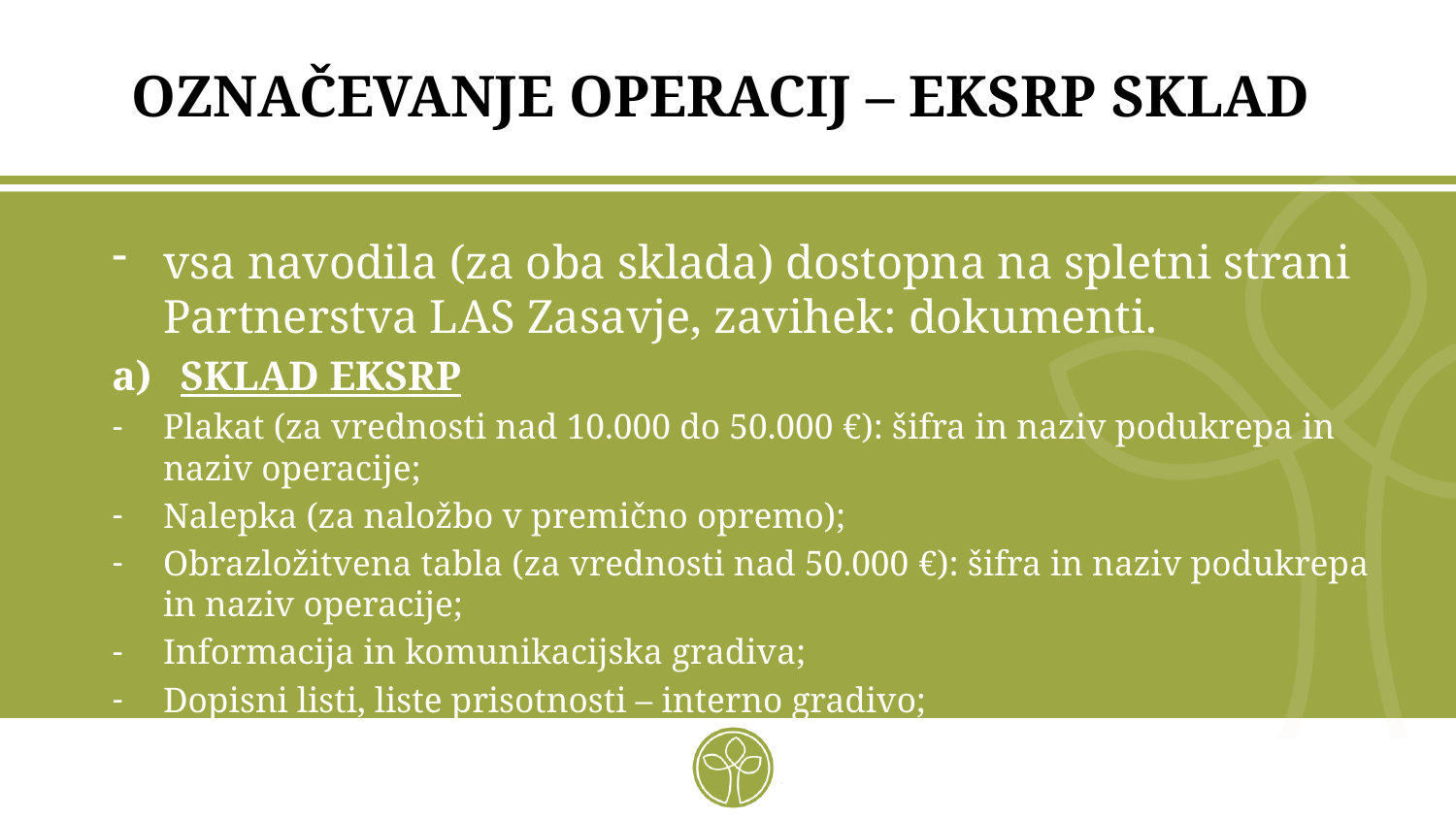

# OZNAČEVANJE OPERACIJ – EKSRP SKLAD
vsa navodila (za oba sklada) dostopna na spletni strani Partnerstva LAS Zasavje, zavihek: dokumenti.
SKLAD EKSRP
Plakat (za vrednosti nad 10.000 do 50.000 €): šifra in naziv podukrepa in naziv operacije;
Nalepka (za naložbo v premično opremo);
Obrazložitvena tabla (za vrednosti nad 50.000 €): šifra in naziv podukrepa in naziv operacije;
Informacija in komunikacijska gradiva;
Dopisni listi, liste prisotnosti – interno gradivo;